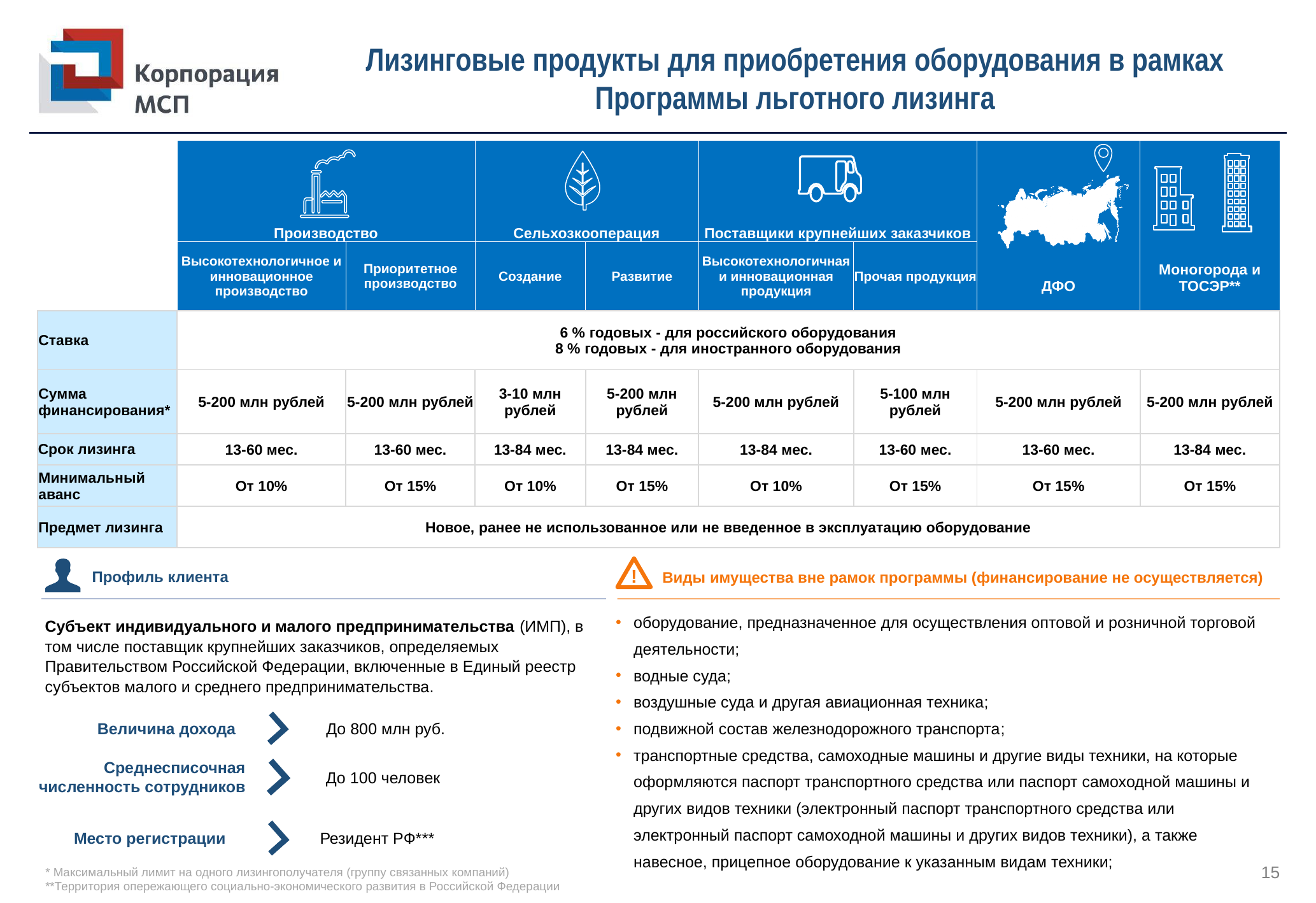

# Лизинговые продукты для приобретения оборудования в рамках Программы льготного лизинга
|  | Производство |  | Сельхозкооперация |  | Поставщики крупнейших заказчиков |  | ДФО | Моногорода и ТОСЭР\*\* |
| --- | --- | --- | --- | --- | --- | --- | --- | --- |
|  | Высокотехнологичное и инновационное производство | Приоритетное производство | Создание | Развитие | Высокотехнологичная и инновационная продукция | Прочая продукция |  |  |
| Ставка | 6 % годовых - для российского оборудования 8 % годовых - для иностранного оборудования |  |  |  |  |  |  |  |
| Сумма финансирования\* | 5-200 млн рублей | 5-200 млн рублей | 3-10 млн рублей | 5-200 млн рублей | 5-200 млн рублей | 5-100 млн рублей | 5-200 млн рублей | 5-200 млн рублей |
| Срок лизинга | 13-60 мес. | 13-60 мес. | 13-84 мес. | 13-84 мес. | 13-84 мес. | 13-60 мес. | 13-60 мес. | 13-84 мес. |
| Минимальный аванс | От 10% | От 15% | От 10% | От 15% | От 10% | От 15% | От 15% | От 15% |
| Предмет лизинга | Новое, ранее не использованное или не введенное в эксплуатацию оборудование |  |  |  |  |  |  |  |

!

Профиль клиента
Виды имущества вне рамок программы (финансирование не осуществляется)
оборудование, предназначенное для осуществления оптовой и розничной торговой деятельности;
водные суда;
воздушные суда и другая авиационная техника;
подвижной состав железнодорожного транспорта;
транспортные средства, самоходные машины и другие виды техники, на которые оформляются паспорт транспортного средства или паспорт самоходной машины и других видов техники (электронный паспорт транспортного средства или электронный паспорт самоходной машины и других видов техники), а также навесное, прицепное оборудование к указанным видам техники;
Субъект индивидуального и малого предпринимательства (ИМП), в том числе поставщик крупнейших заказчиков, определяемых Правительством Российской Федерации, включенные в Единый реестр субъектов малого и среднего предпринимательства.
Величина дохода
До 800 млн руб.

Среднесписочная численность сотрудников
До 100 человек

Место регистрации
Резидент РФ***

* Максимальный лимит на одного лизингополучателя (группу связанных компаний)
**Территория опережающего социально-экономического развития в Российской Федерации